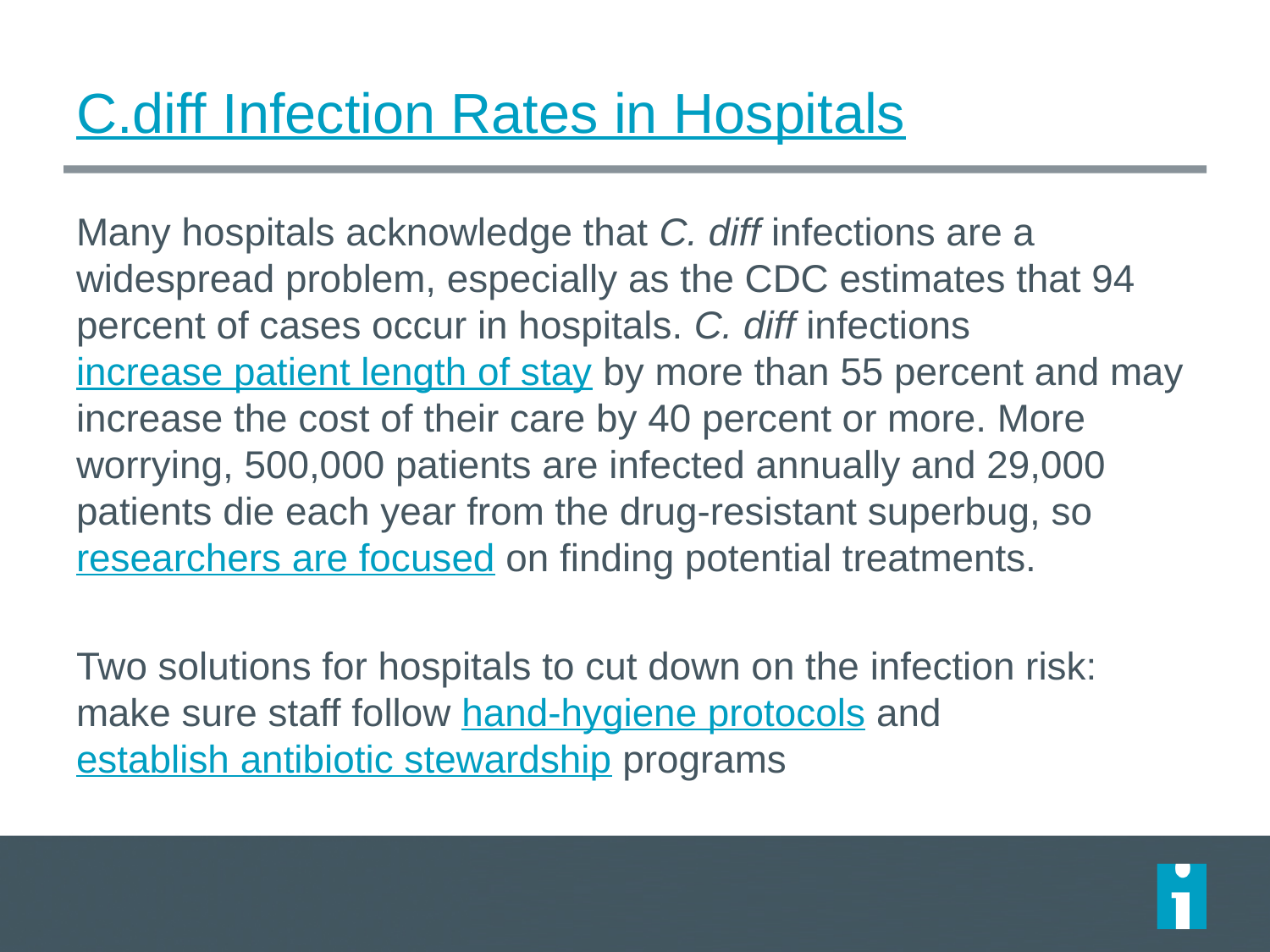

# C.diff Infection Rates in Hospitals
Many hospitals acknowledge that C. diff infections are a widespread problem, especially as the CDC estimates that 94 percent of cases occur in hospitals. C. diff infections increase patient length of stay by more than 55 percent and may increase the cost of their care by 40 percent or more. More worrying, 500,000 patients are infected annually and 29,000 patients die each year from the drug-resistant superbug, so researchers are focused on finding potential treatments.

Two solutions for hospitals to cut down on the infection risk: make sure staff follow hand-hygiene protocols and establish antibiotic stewardship programs